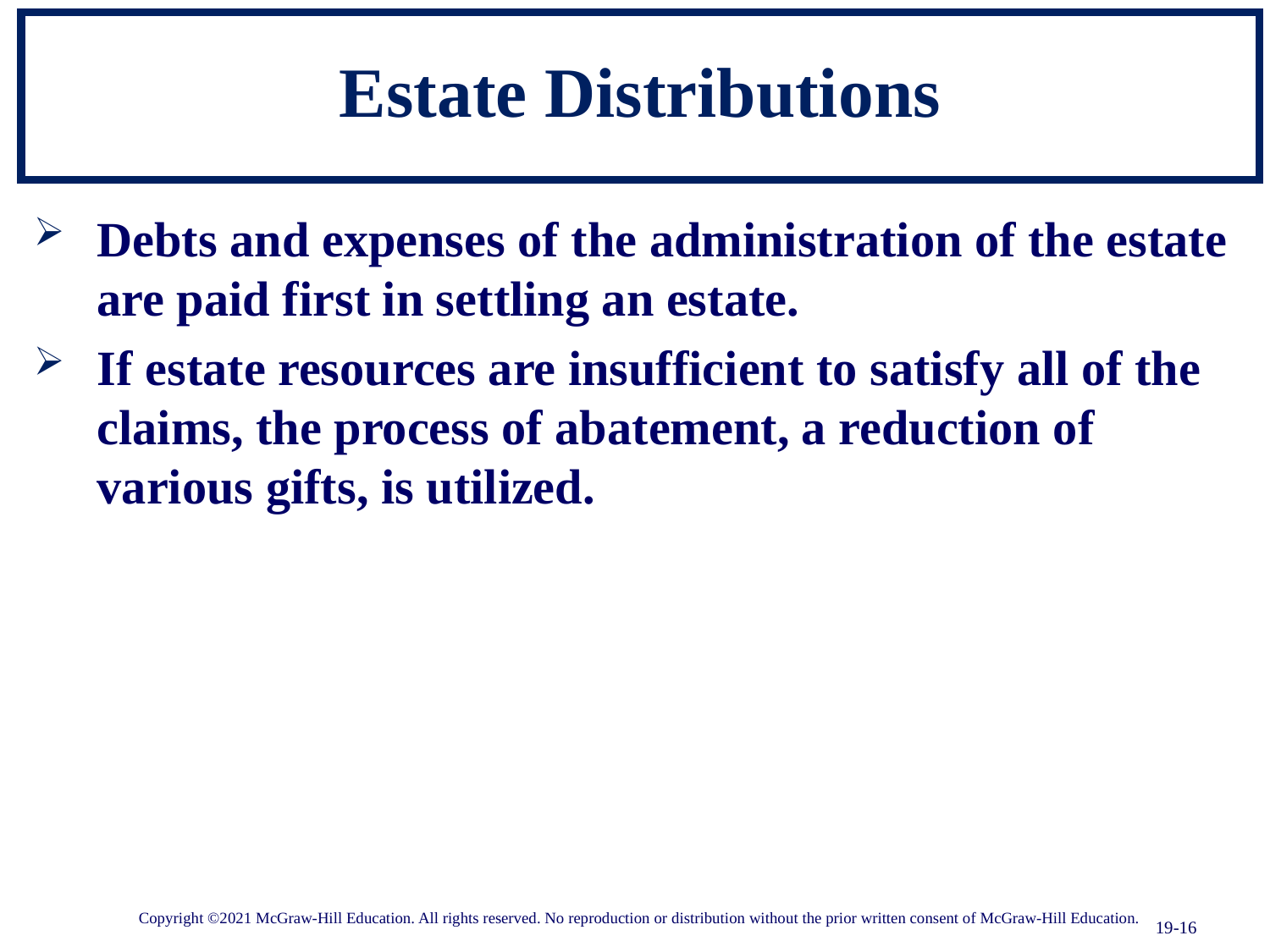

# Estate Distributions
Debts and expenses of the administration of the estate are paid first in settling an estate.
If estate resources are insufficient to satisfy all of the claims, the process of abatement, a reduction of various gifts, is utilized.

Copyright ©2021 McGraw-Hill Education. All rights reserved. No reproduction or distribution without the prior written consent of McGraw-Hill Education.
19-16